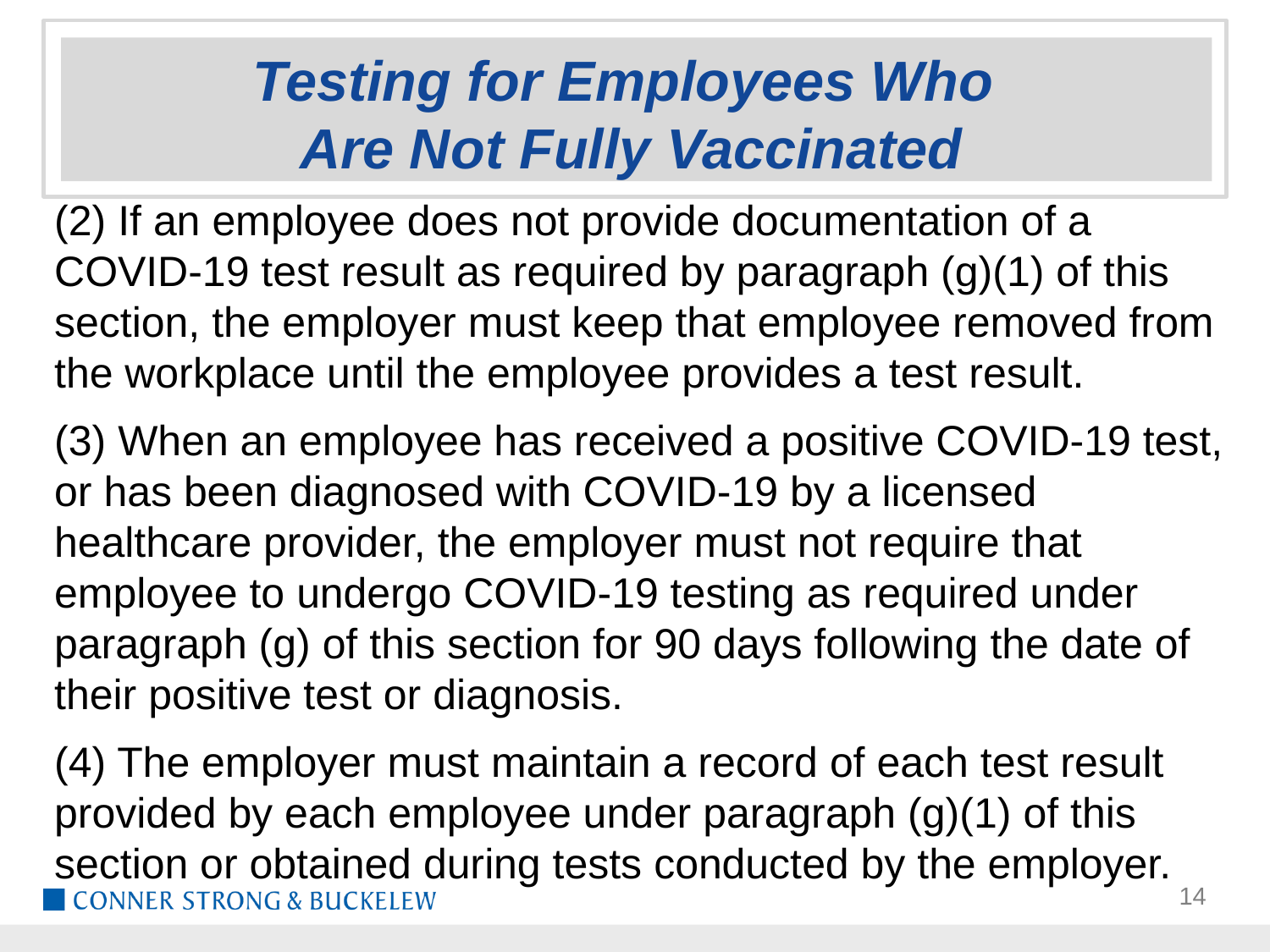

# Testing for Employees Who Are Not Fully Vaccinated
(2) If an employee does not provide documentation of a COVID-19 test result as required by paragraph (g)(1) of this section, the employer must keep that employee removed from the workplace until the employee provides a test result.
(3) When an employee has received a positive COVID-19 test, or has been diagnosed with COVID-19 by a licensed healthcare provider, the employer must not require that employee to undergo COVID-19 testing as required under paragraph (g) of this section for 90 days following the date of their positive test or diagnosis.
(4) The employer must maintain a record of each test result provided by each employee under paragraph (g)(1) of this section or obtained during tests conducted by the employer.